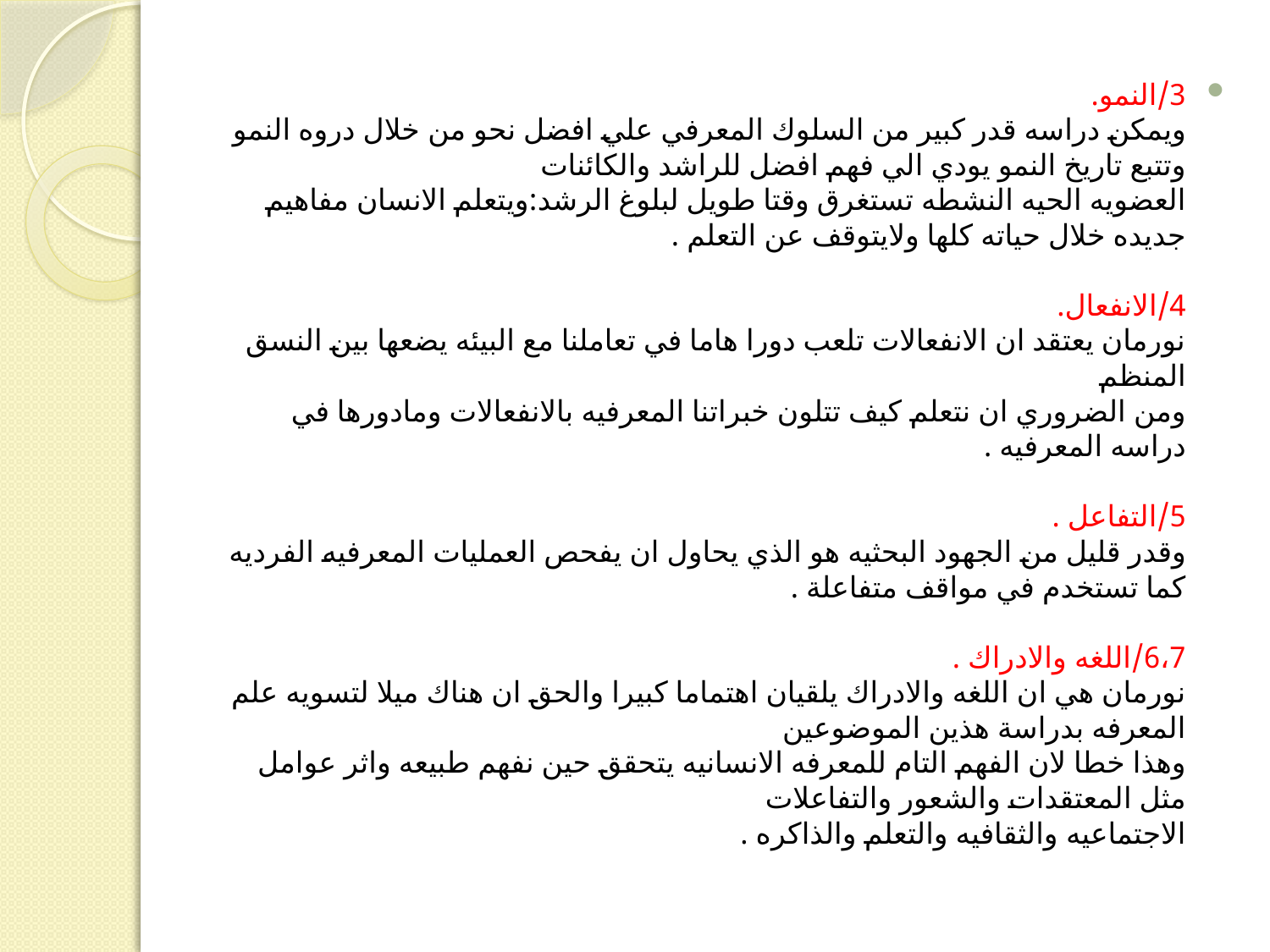

#
3/النمو.
ويمكن دراسه قدر كبير من السلوك المعرفي علي افضل نحو من خلال دروه النمو وتتبع تاريخ النمو يودي الي فهم افضل للراشد والكائنات 
العضويه الحيه النشطه تستغرق وقتا طويل لبلوغ الرشد:ويتعلم الانسان مفاهيم جديده خلال حياته كلها ولايتوقف عن التعلم .
 
4/الانفعال.
نورمان يعتقد ان الانفعالات تلعب دورا هاما في تعاملنا مع البيئه يضعها بين النسق المنظم 
ومن الضروري ان نتعلم كيف تتلون خبراتنا المعرفيه بالانفعالات ومادورها في دراسه المعرفيه . 
 
5/التفاعل .
وقدر قليل من الجهود البحثيه هو الذي يحاول ان يفحص العمليات المعرفيه الفرديه كما تستخدم في مواقف متفاعلة .
 
6،7/اللغه والادراك .
نورمان هي ان اللغه والادراك يلقيان اهتماما كبيرا والحق ان هناك ميلا لتسويه علم المعرفه بدراسة هذين الموضوعين 
وهذا خطا لان الفهم التام للمعرفه الانسانيه يتحقق حين نفهم طبيعه واثر عوامل مثل المعتقدات والشعور والتفاعلات 
الاجتماعيه والثقافيه والتعلم والذاكره .